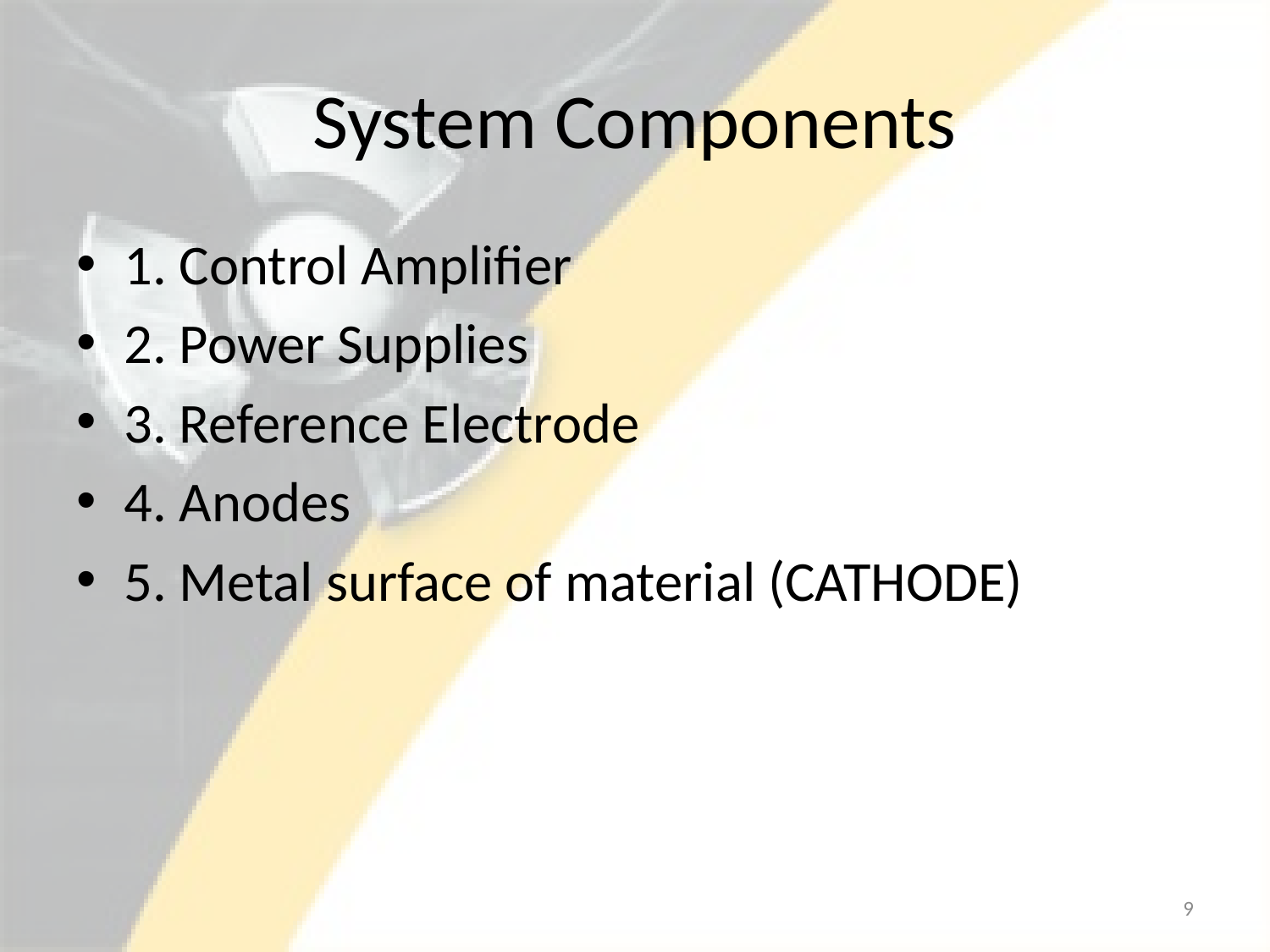

# System Components
1. Control Amplifier
2. Power Supplies
3. Reference Electrode
4. Anodes
5. Metal surface of material (CATHODE)
9